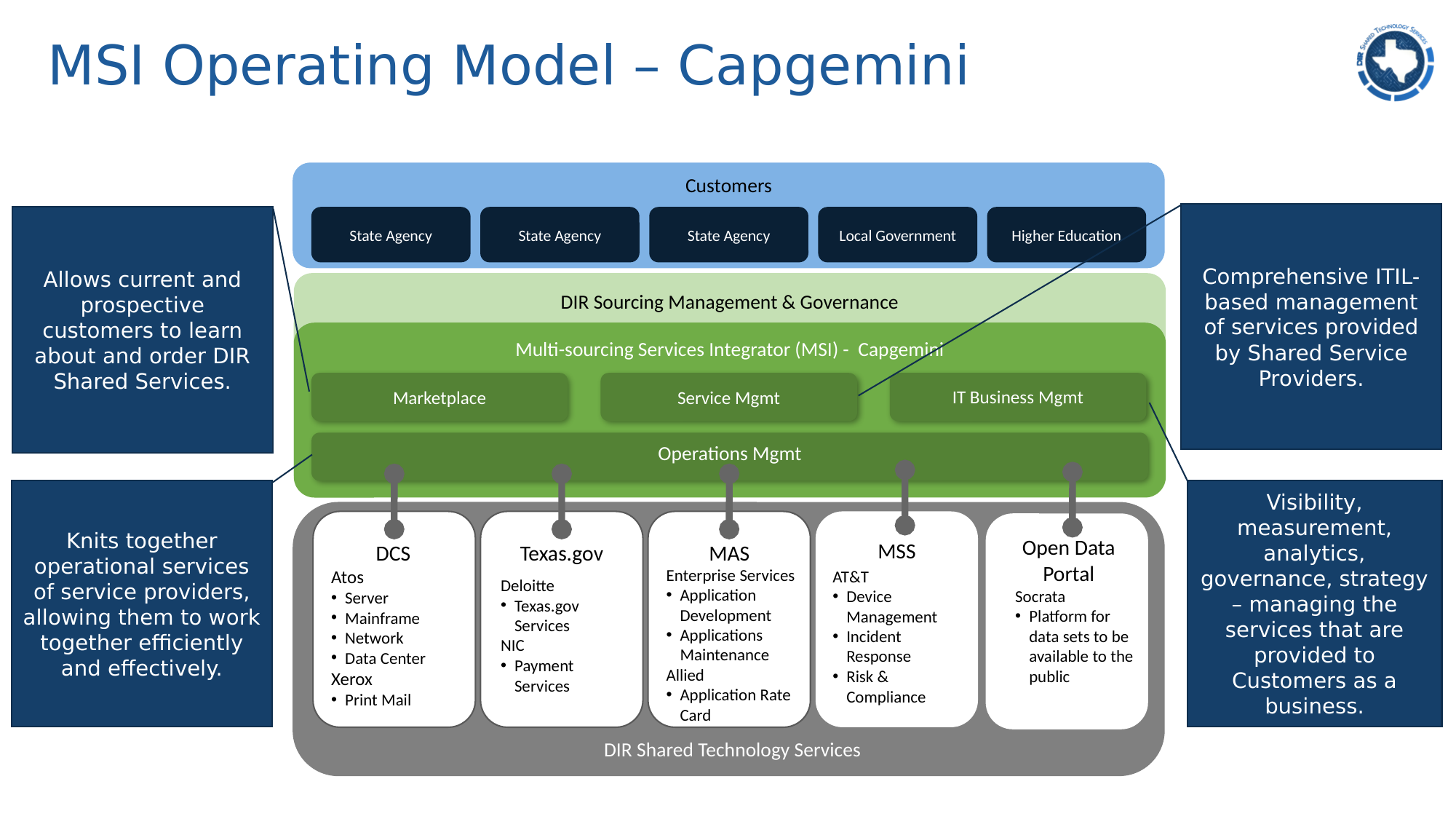

# MSI Operating Model – Capgemini
Customers

State Agency
State Agency
State Agency
Local Government
Higher Education

DIR Sourcing Management & Governance
Retained IT Organization

Multi-sourcing Services Integrator (MSI) -  Capgemini
Marketplace
Service Mgmt

IT Business Mgmt
Operations Mgmt

MSS
DCS
Texas.gov
MAS
Future
Atos
Server
Mainframe
Network
Data Center
Xerox
Print Mail
Enterprise Services
Application Development
Applications Maintenance
Allied
Application Rate Card

AT&T
Device Management
Incident Response
Risk & Compliance

Deloitte
Texas.gov Services
NIC
Payment Services
New SCP
New Service

DIR Shared Technology Services
Comprehensive ITIL-based management of services provided by Shared Service Providers.
Allows current and prospective customers to learn about and order DIR Shared Services.
Knits together operational services of service providers, allowing them to work together efficiently and effectively.
Visibility, measurement, analytics, governance, strategy – managing the services that are provided to Customers as a business.

Open Data Portal
Socrata
Platform for data sets to be available to the public